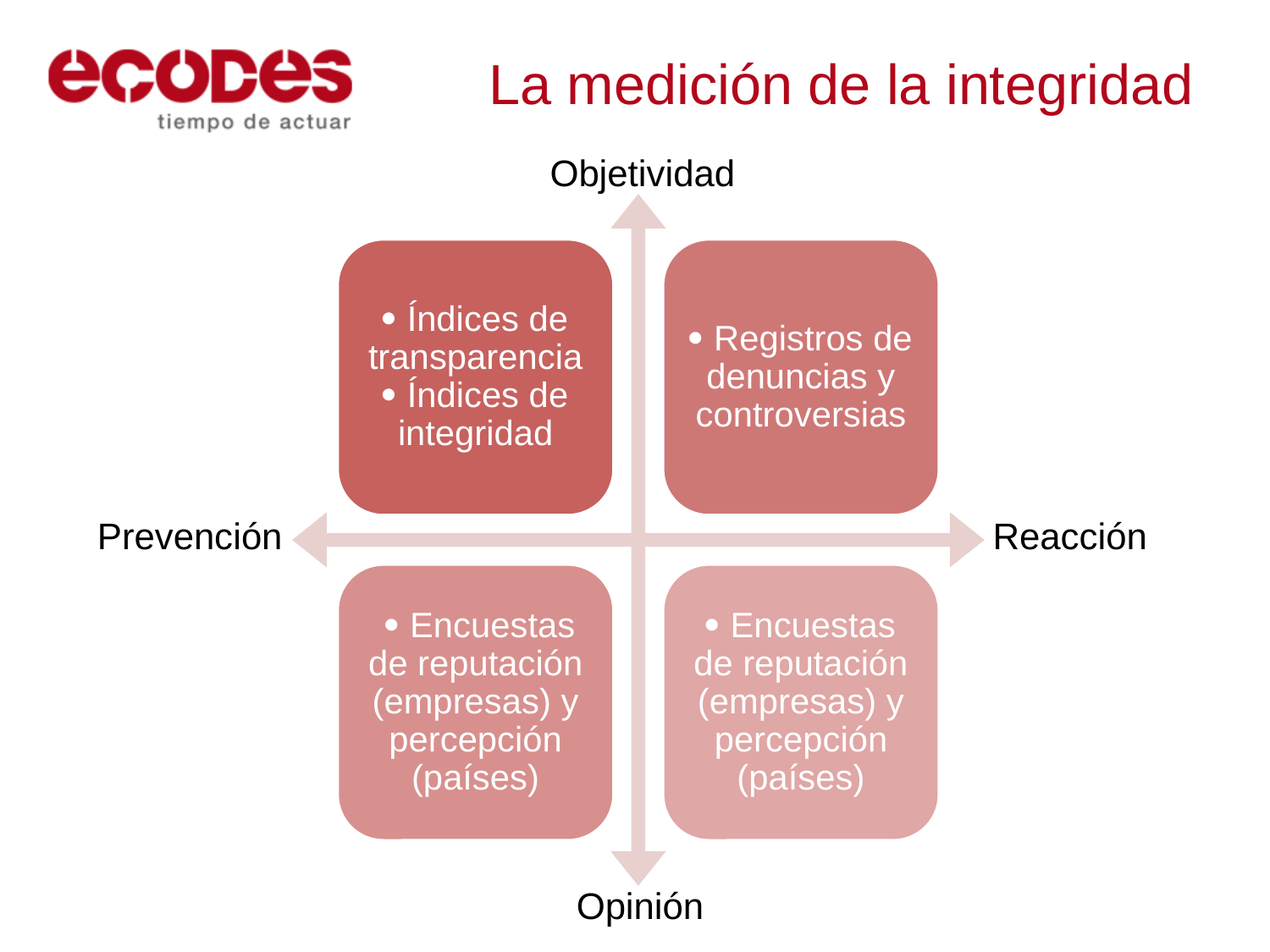

La medición de la integridad
Objetividad
• Índices de transparencia • Índices de integridad
• Registros de denuncias y controversias
 • Encuestas de reputación (empresas) y percepción (países)
• Encuestas de reputación (empresas) y percepción (países)
Prevención
Reacción
Opinión